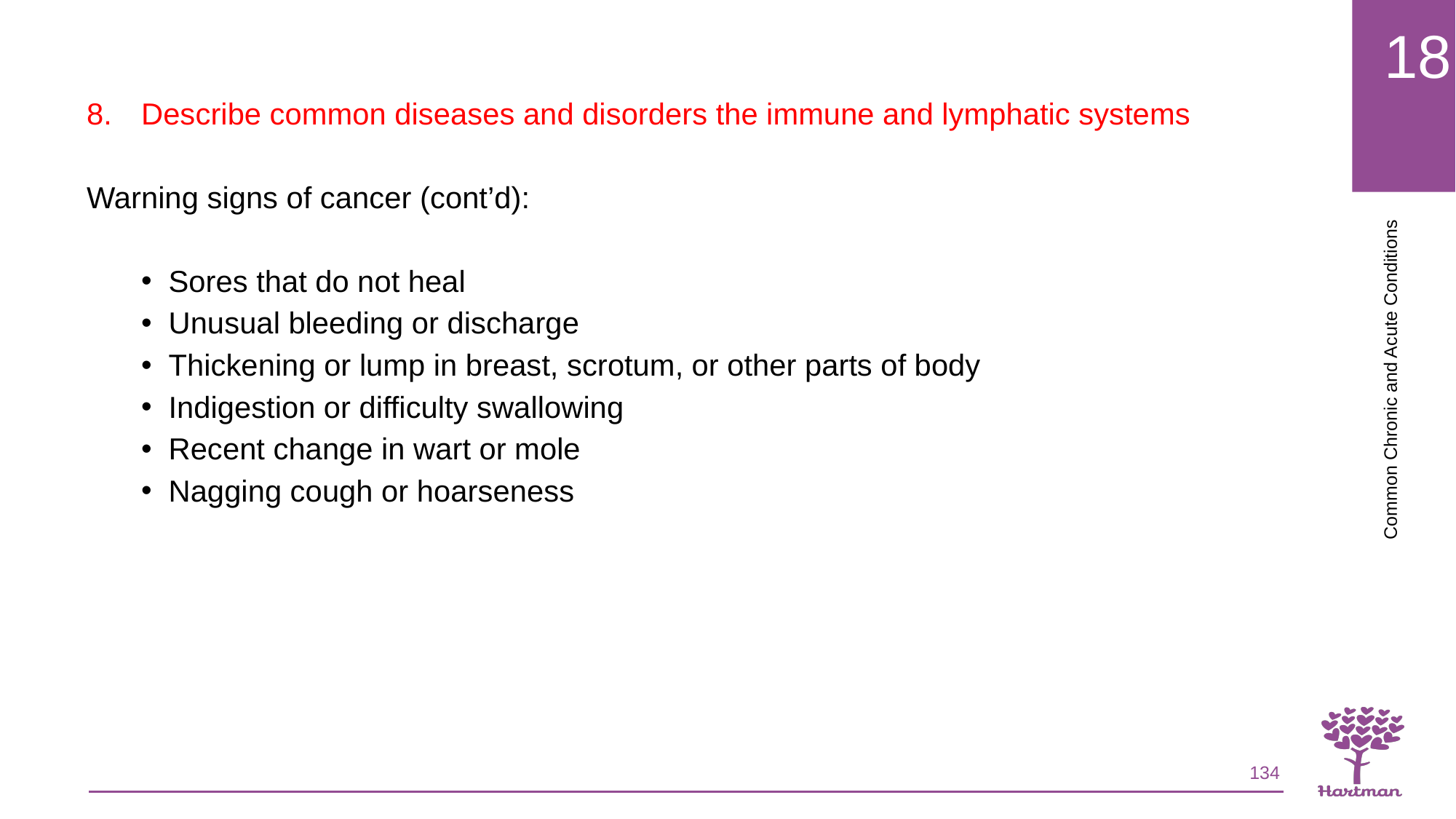

Describe common diseases and disorders the immune and lymphatic systems

Warning signs of cancer (cont’d):

Sores that do not heal
Unusual bleeding or discharge
Thickening or lump in breast, scrotum, or other parts of body
Indigestion or difficulty swallowing
Recent change in wart or mole
Nagging cough or hoarseness

134